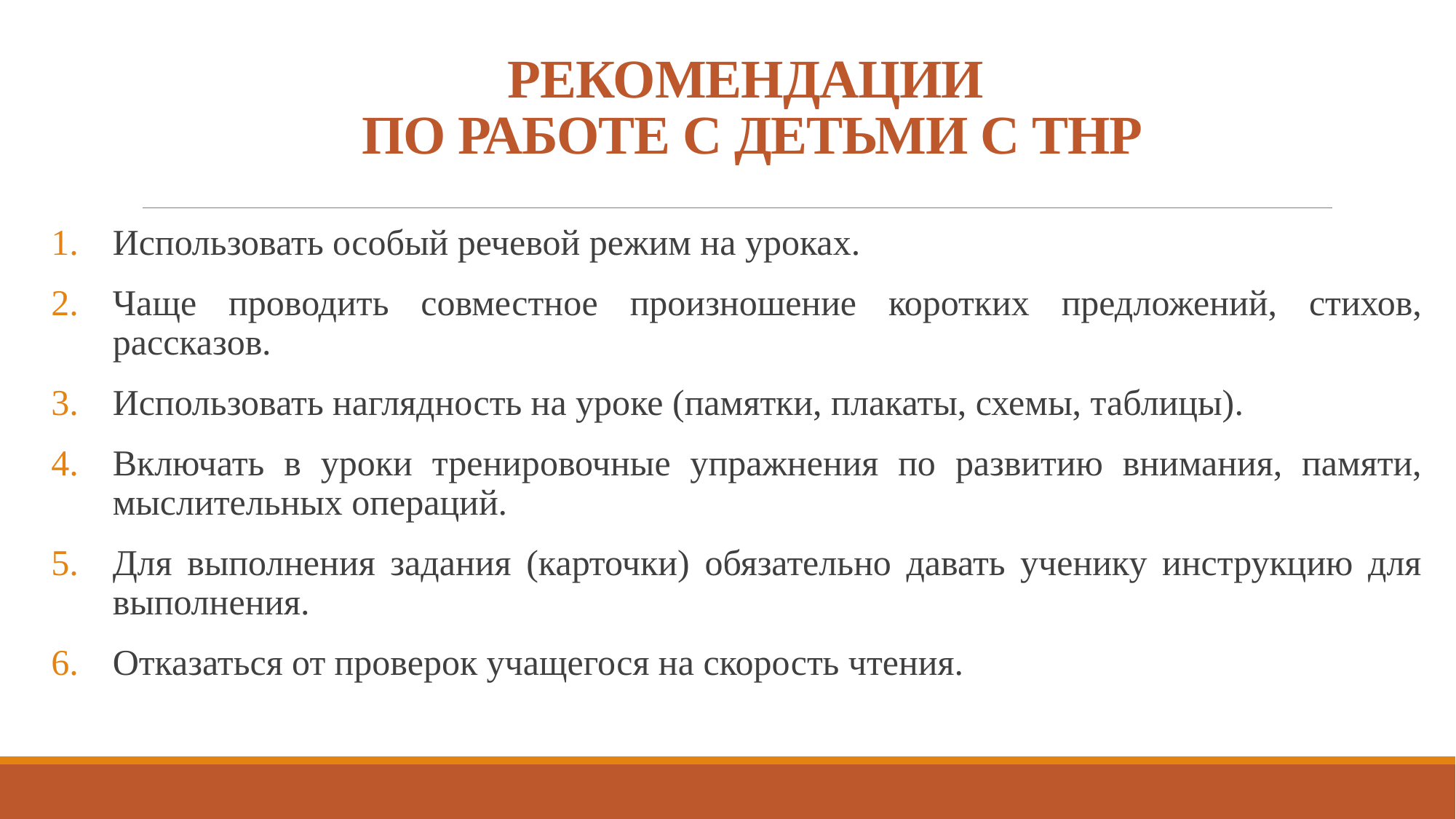

# РЕКОМЕНДАЦИИ ПО РАБОТЕ С ДЕТЬМИ С ТНР
Использовать особый речевой режим на уроках.
Чаще проводить совместное произношение коротких предложений, стихов, рассказов.
Использовать наглядность на уроке (памятки, плакаты, схемы, таблицы).
Включать в уроки тренировочные упражнения по развитию внимания, памяти, мыслительных операций.
Для выполнения задания (карточки) обязательно давать ученику инструкцию для выполнения.
Отказаться от проверок учащегося на скорость чтения.